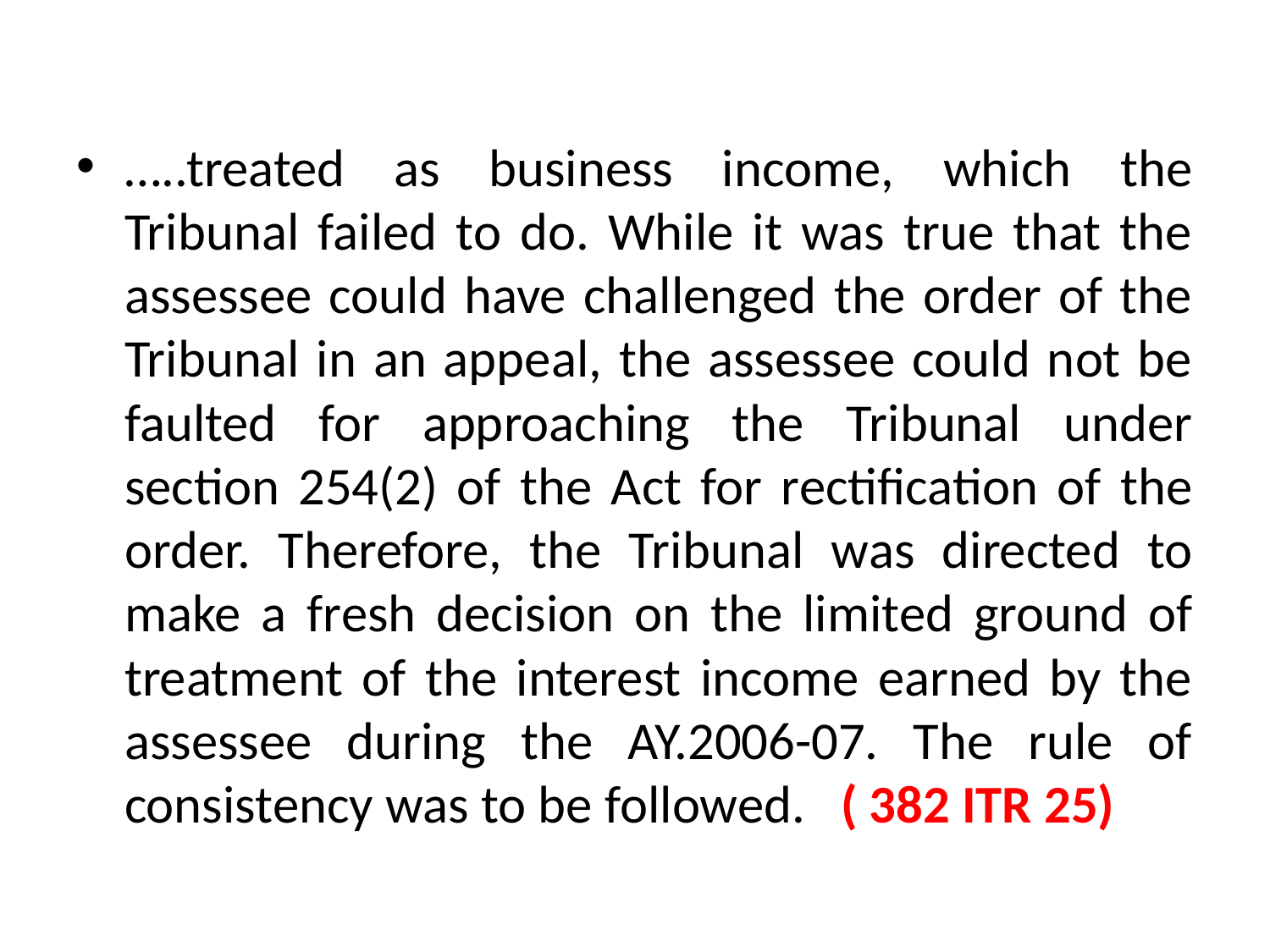

#
…..treated as business income, which the Tribunal failed to do. While it was true that the assessee could have challenged the order of the Tribunal in an appeal, the assessee could not be faulted for approaching the Tribunal under section 254(2) of the Act for rectification of the order. Therefore, the Tribunal was directed to make a fresh decision on the limited ground of treatment of the interest income earned by the assessee during the AY.2006-07. The rule of consistency was to be followed.			( 382 ITR 25)